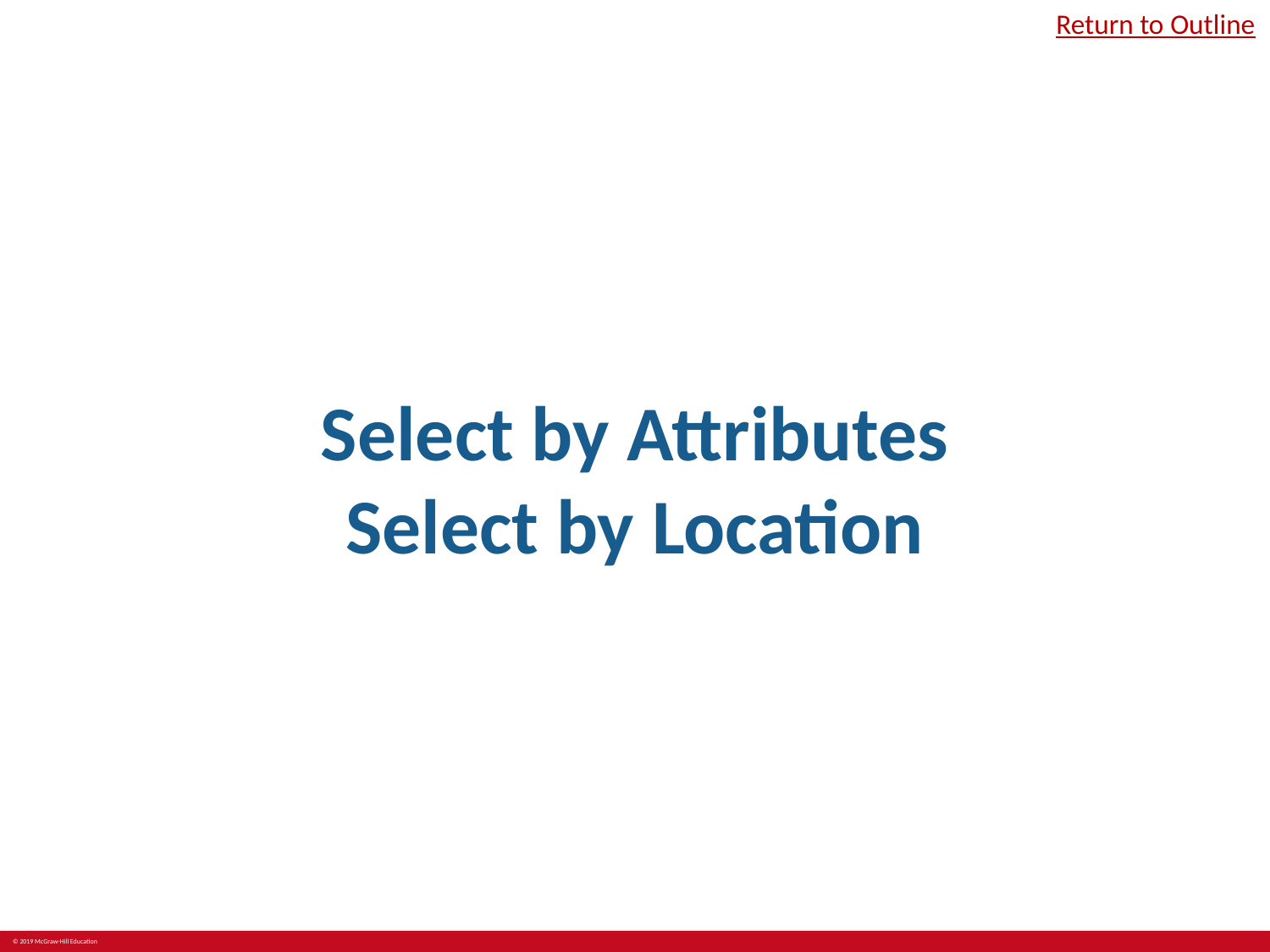

Return to Outline
# Select by Attributes Select by Location